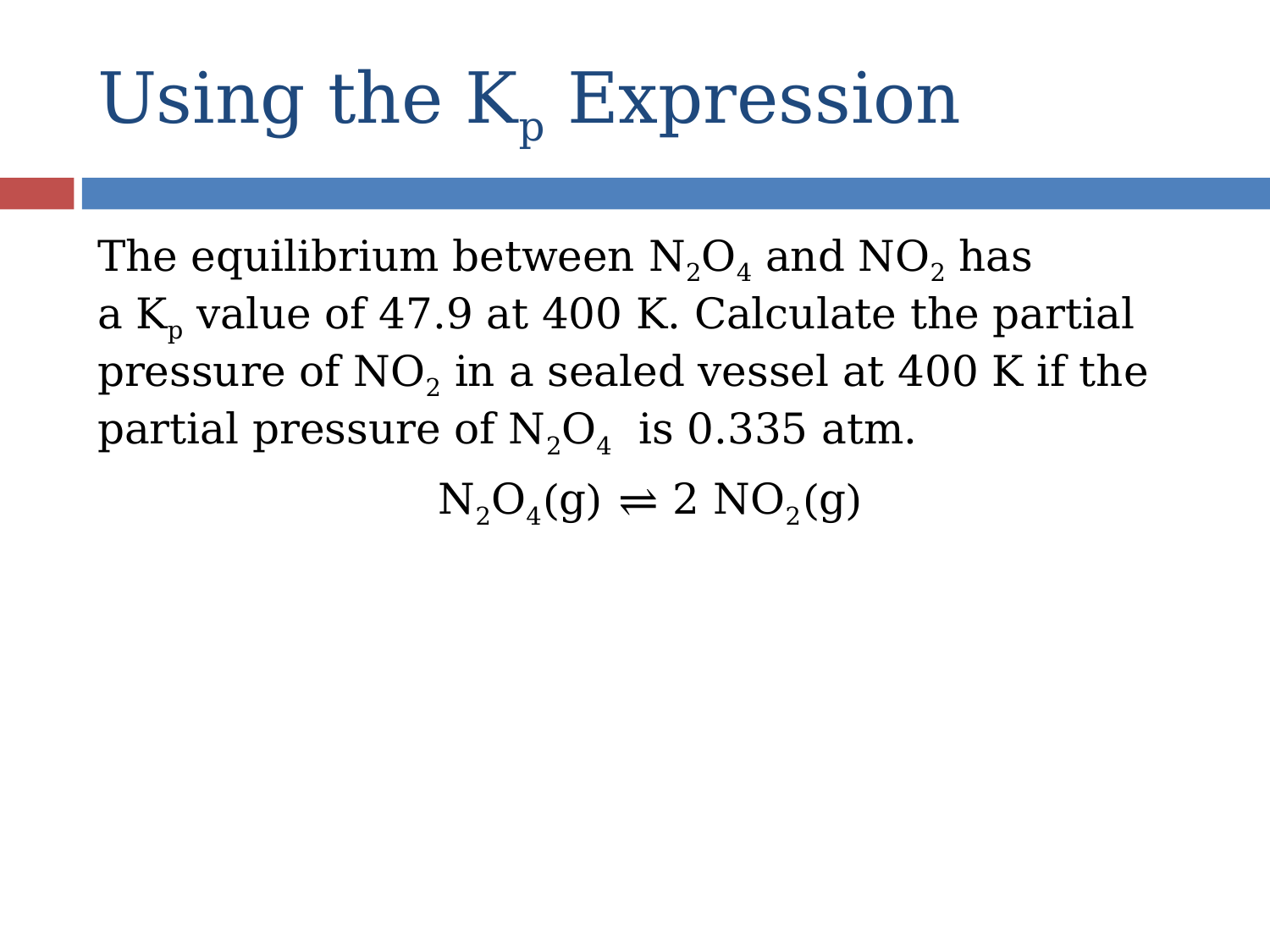

# Using the Kp Expression
The equilibrium between N2O4 and NO2 has a Kp value of 47.9 at 400 K. Calculate the partial pressure of NO2 in a sealed vessel at 400 K if the partial pressure of N2O4  is 0.335 atm.
N2O4(g) ⇌ 2 NO2(g)